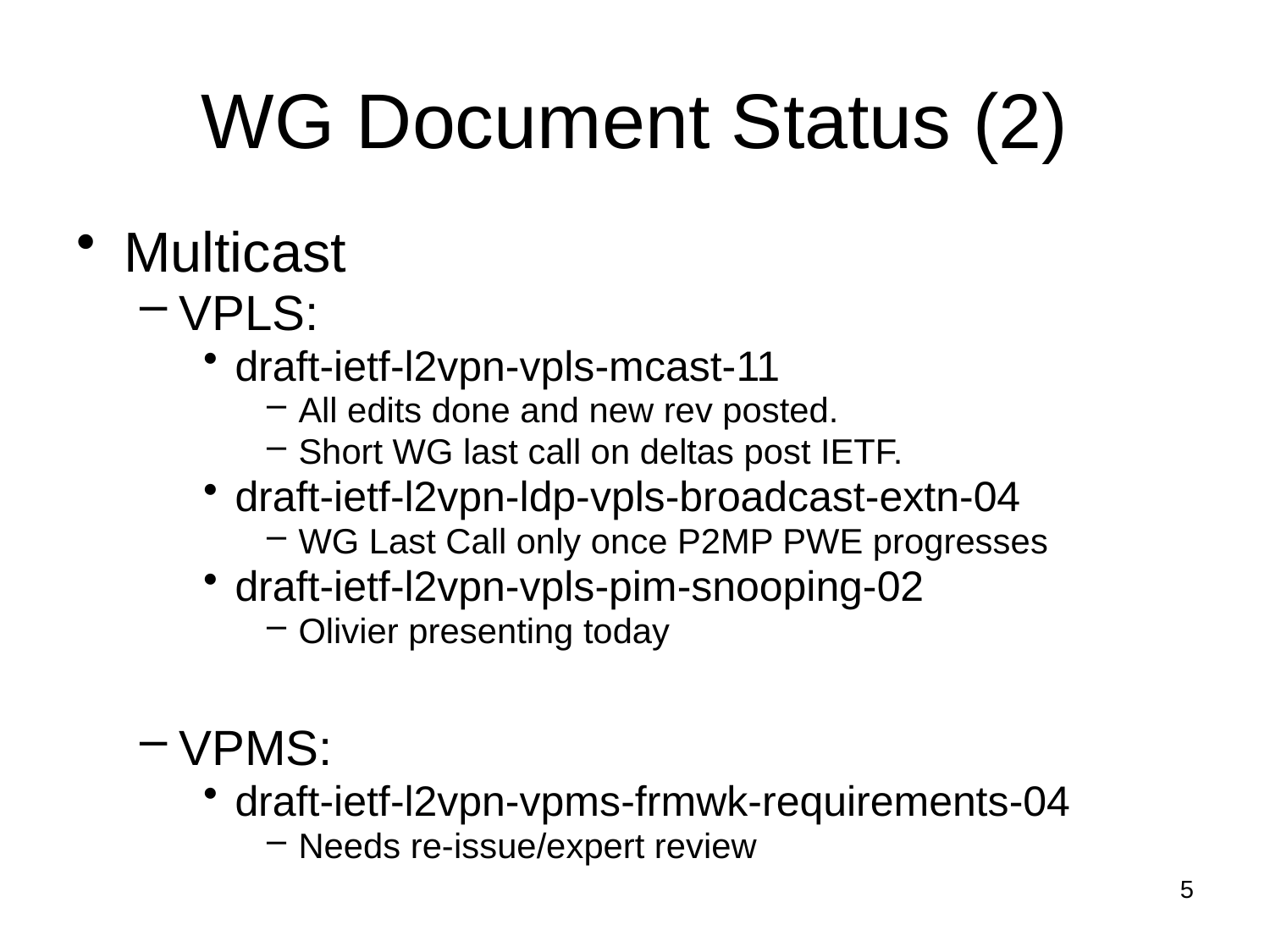

# WG Document Status (2)
Multicast
VPLS:
draft-ietf-l2vpn-vpls-mcast-11
All edits done and new rev posted.
Short WG last call on deltas post IETF.
draft-ietf-l2vpn-ldp-vpls-broadcast-extn-04
WG Last Call only once P2MP PWE progresses
draft-ietf-l2vpn-vpls-pim-snooping-02
Olivier presenting today

VPMS:
draft-ietf-l2vpn-vpms-frmwk-requirements-04
Needs re-issue/expert review

5